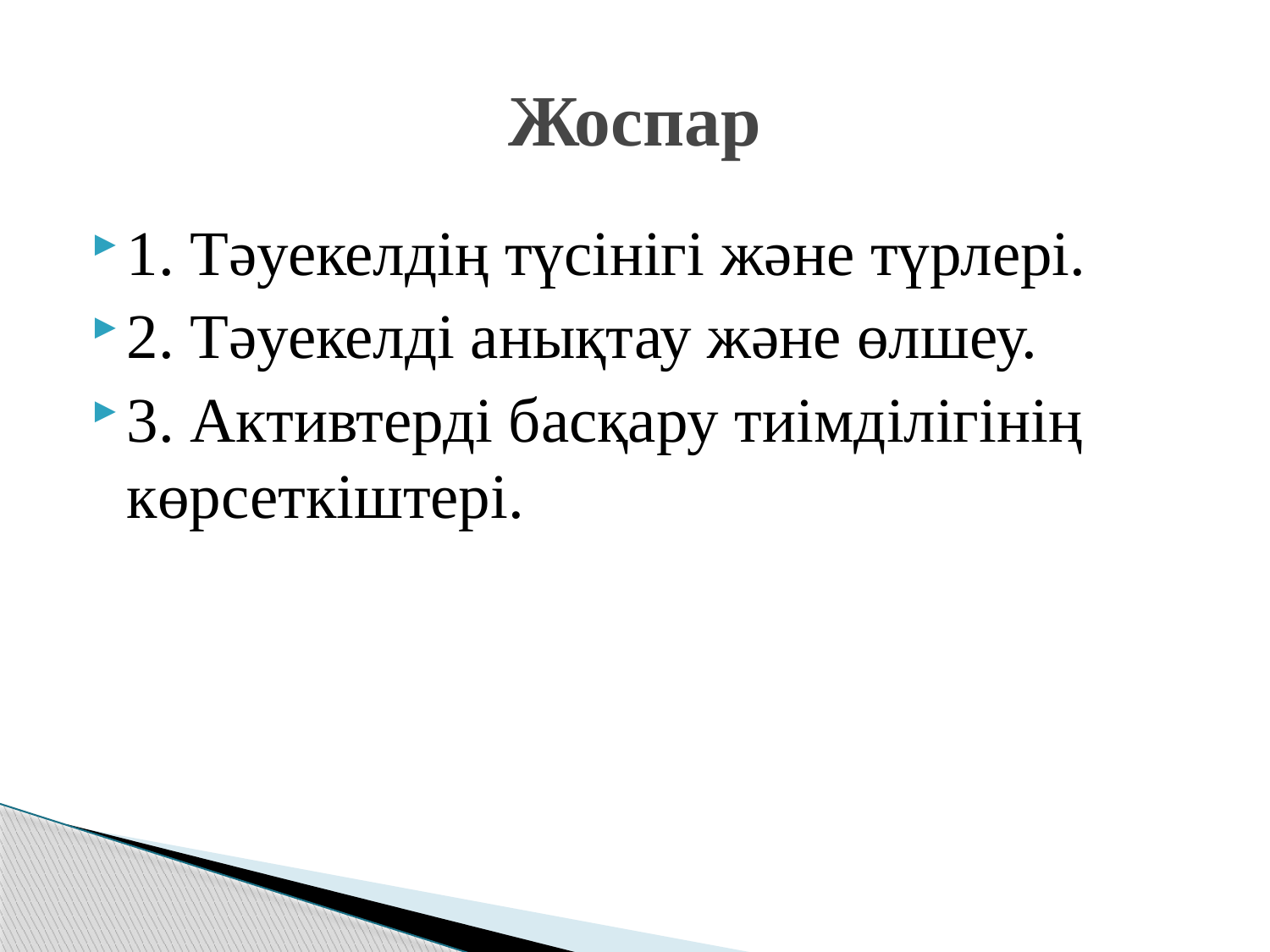

# Жоспар
1. Тәуекелдің түсінігі және түрлері.
2. Тәуекелді анықтау және өлшеу.
3. Активтерді басқару тиімділігінің көрсеткіштері.